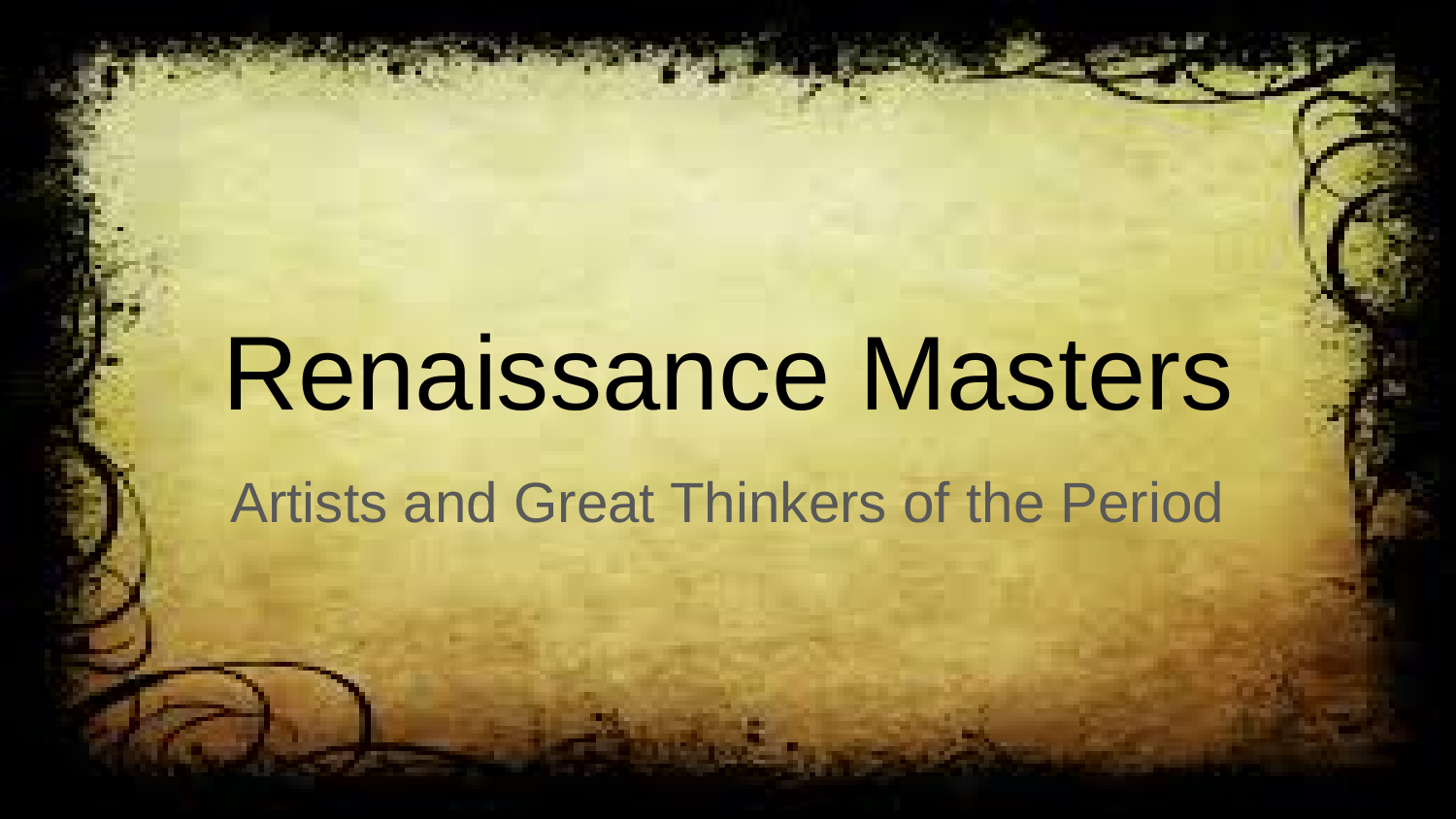

# Renaissance Masters
Artists and Great Thinkers of the Period